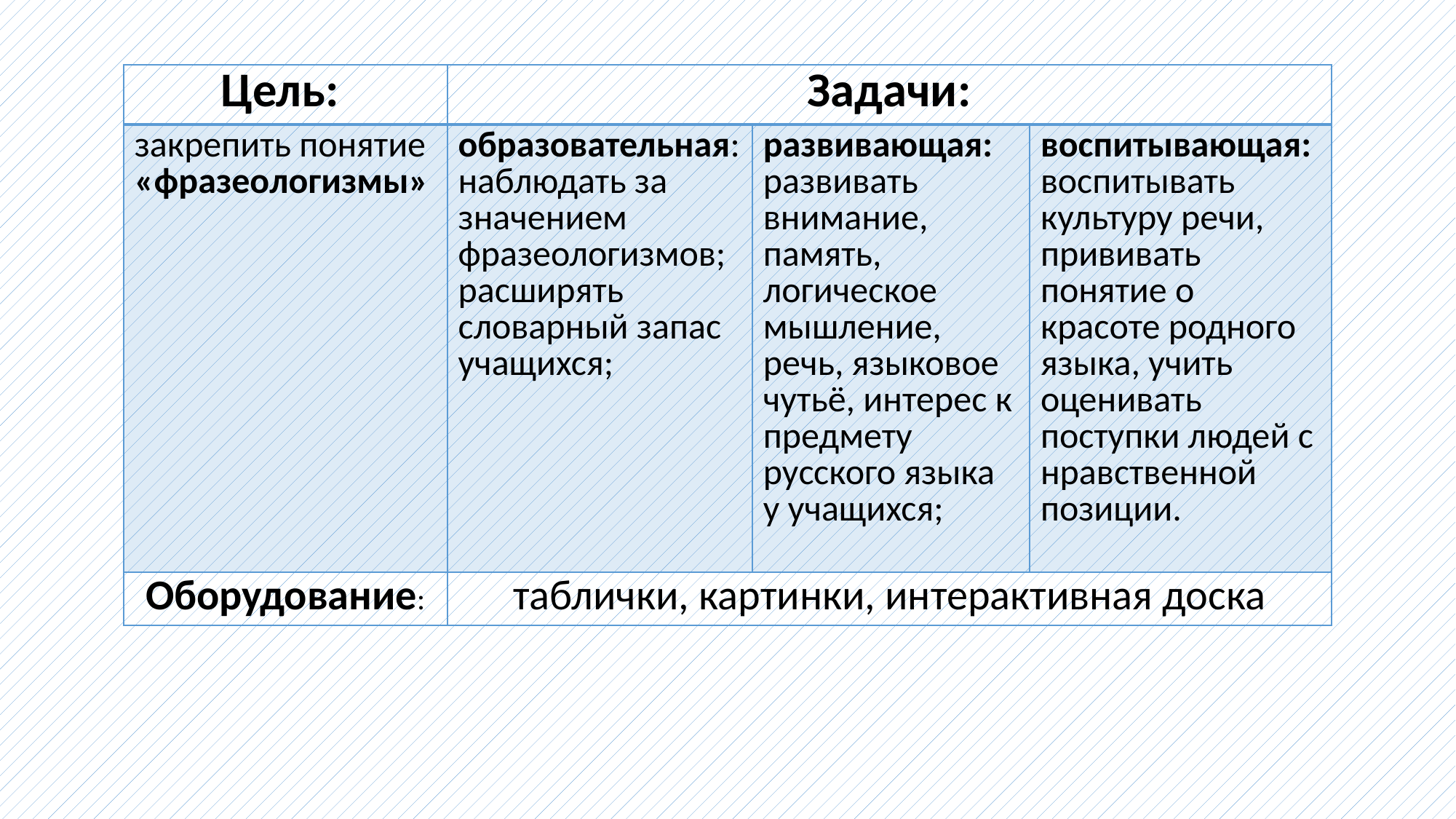

| Цель: | Задачи: |  |  |
| --- | --- | --- | --- |
| закрепить понятие «фразеологизмы» | образовательная: наблюдать за значением фразеологизмов; расширять словарный запас учащихся; | развивающая: развивать внимание, память, логическое мышление, речь, языковое чутьё, интерес к предмету русского языка у учащихся; | воспитывающая: воспитывать культуру речи, прививать понятие о красоте родного языка, учить оценивать поступки людей с нравственной позиции. |
| Оборудование: | таблички, картинки, интерактивная доска |  |  |